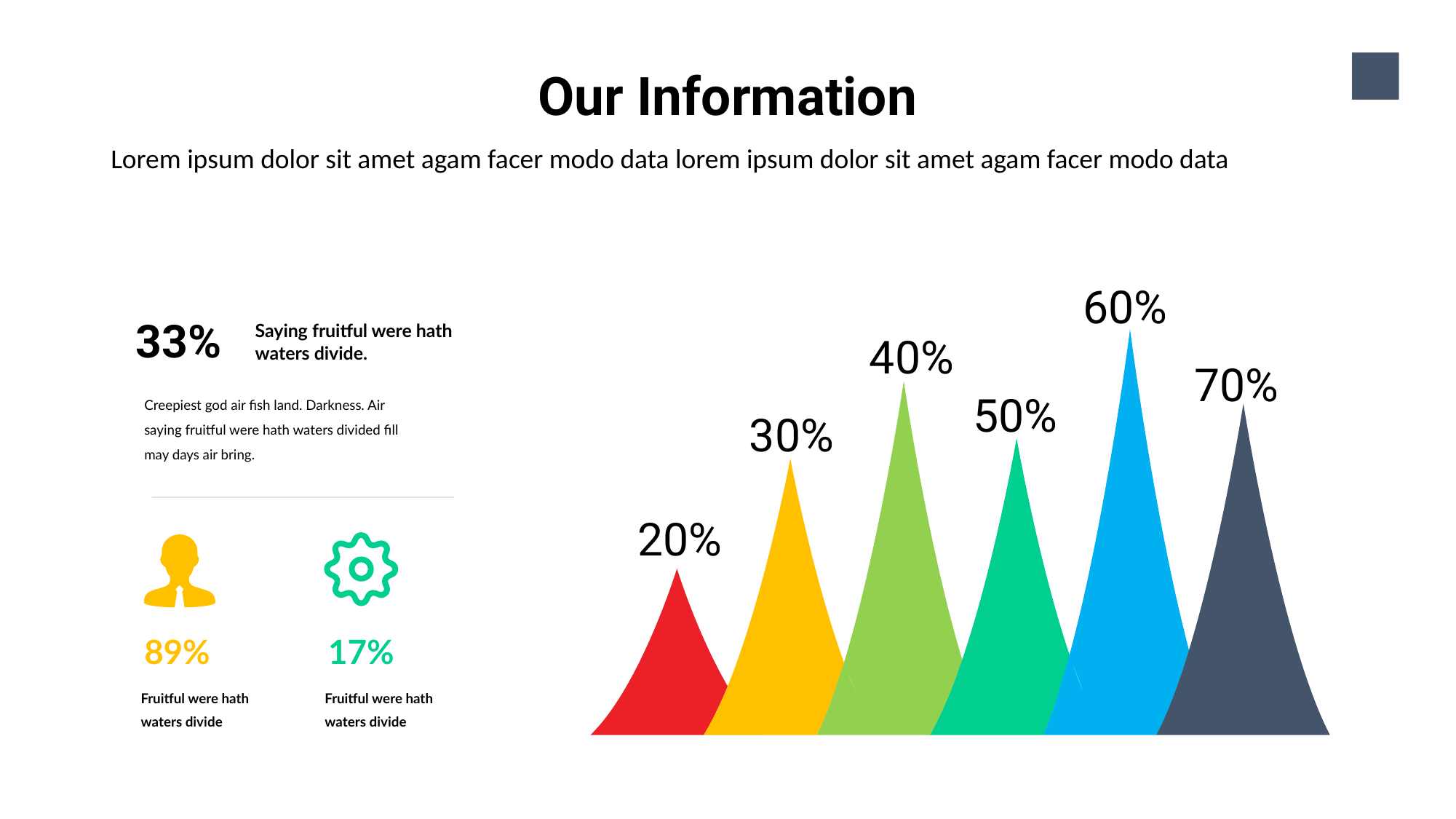

Our Information
18
Lorem ipsum dolor sit amet agam facer modo data lorem ipsum dolor sit amet agam facer modo data
60%
40%

70%

50%
30%

20%

33%
Saying fruitful were hath waters divide.
Creepiest god air fish land. Darkness. Air saying fruitful were hath waters divided fill may days air bring.

89%
17%
Fruitful were hath waters divide
Fruitful were hath waters divide